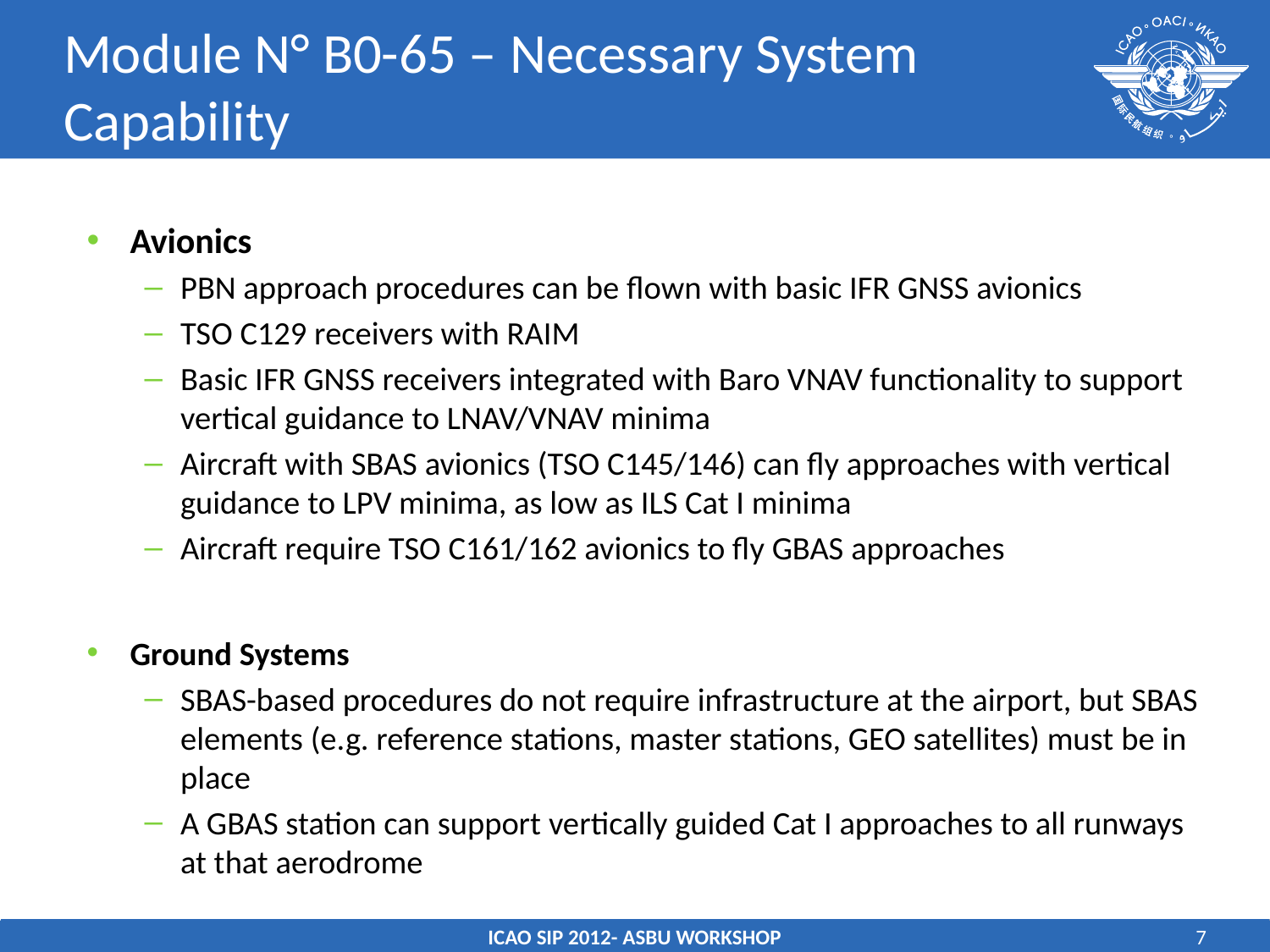

# Module N° B0-65 – Necessary System Capability
Avionics
PBN approach procedures can be flown with basic IFR GNSS avionics
TSO C129 receivers with RAIM
Basic IFR GNSS receivers integrated with Baro VNAV functionality to support vertical guidance to LNAV/VNAV minima
Aircraft with SBAS avionics (TSO C145/146) can fly approaches with vertical guidance to LPV minima, as low as ILS Cat I minima
Aircraft require TSO C161/162 avionics to fly GBAS approaches

Ground Systems
SBAS-based procedures do not require infrastructure at the airport, but SBAS elements (e.g. reference stations, master stations, GEO satellites) must be in place
A GBAS station can support vertically guided Cat I approaches to all runways at that aerodrome
ICAO SIP 2012- ASBU WORKSHOP
7